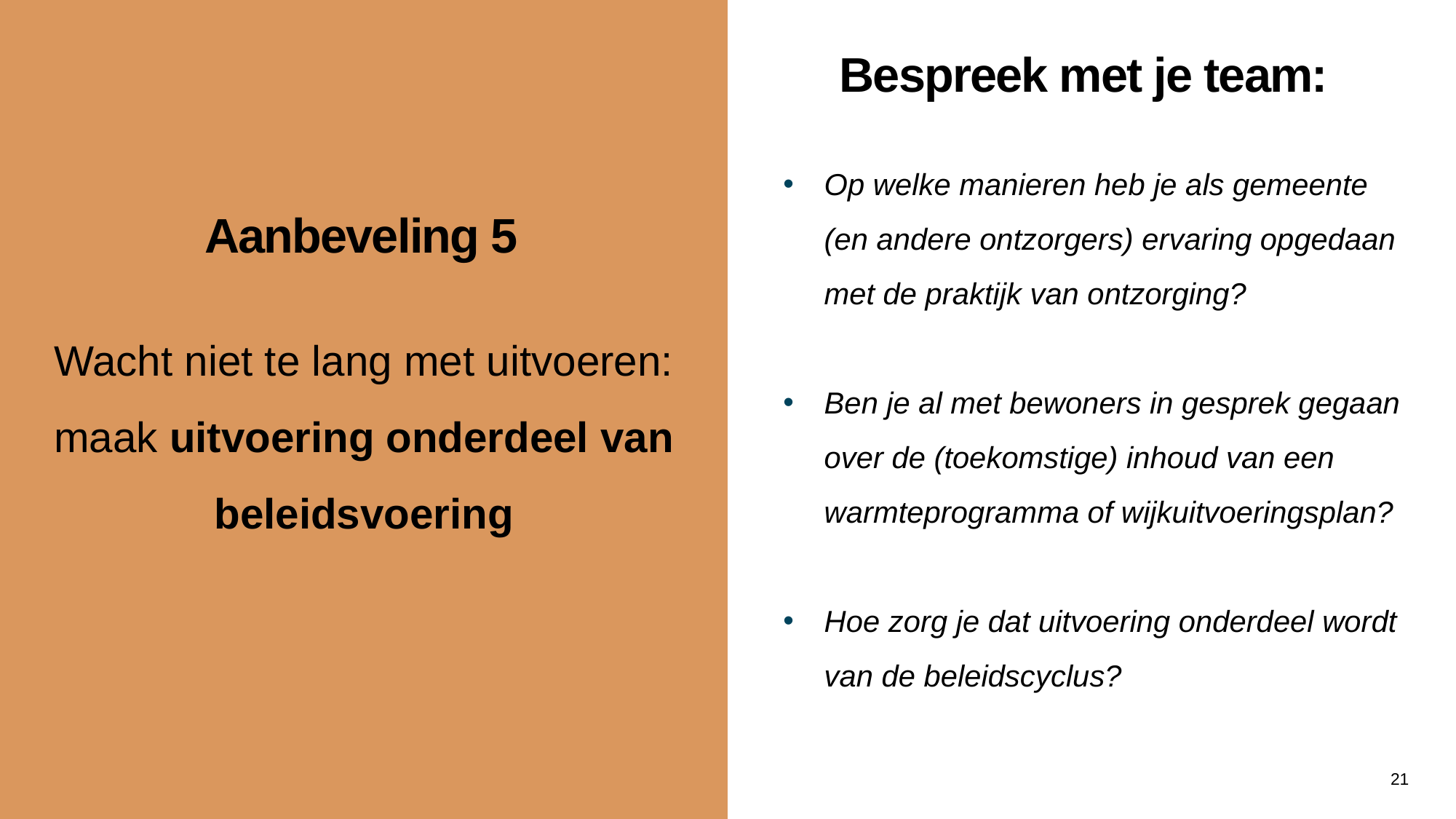

Bespreek met je team:
Op welke manieren heb je als gemeente (en andere ontzorgers) ervaring opgedaan met de praktijk van ontzorging?

Ben je al met bewoners in gesprek gegaan over de (toekomstige) inhoud van een warmteprogramma of wijkuitvoeringsplan?

Hoe zorg je dat uitvoering onderdeel wordt van de beleidscyclus?

Aanbeveling 5
Wacht niet te lang met uitvoeren: maak uitvoering onderdeel van beleidsvoering
21